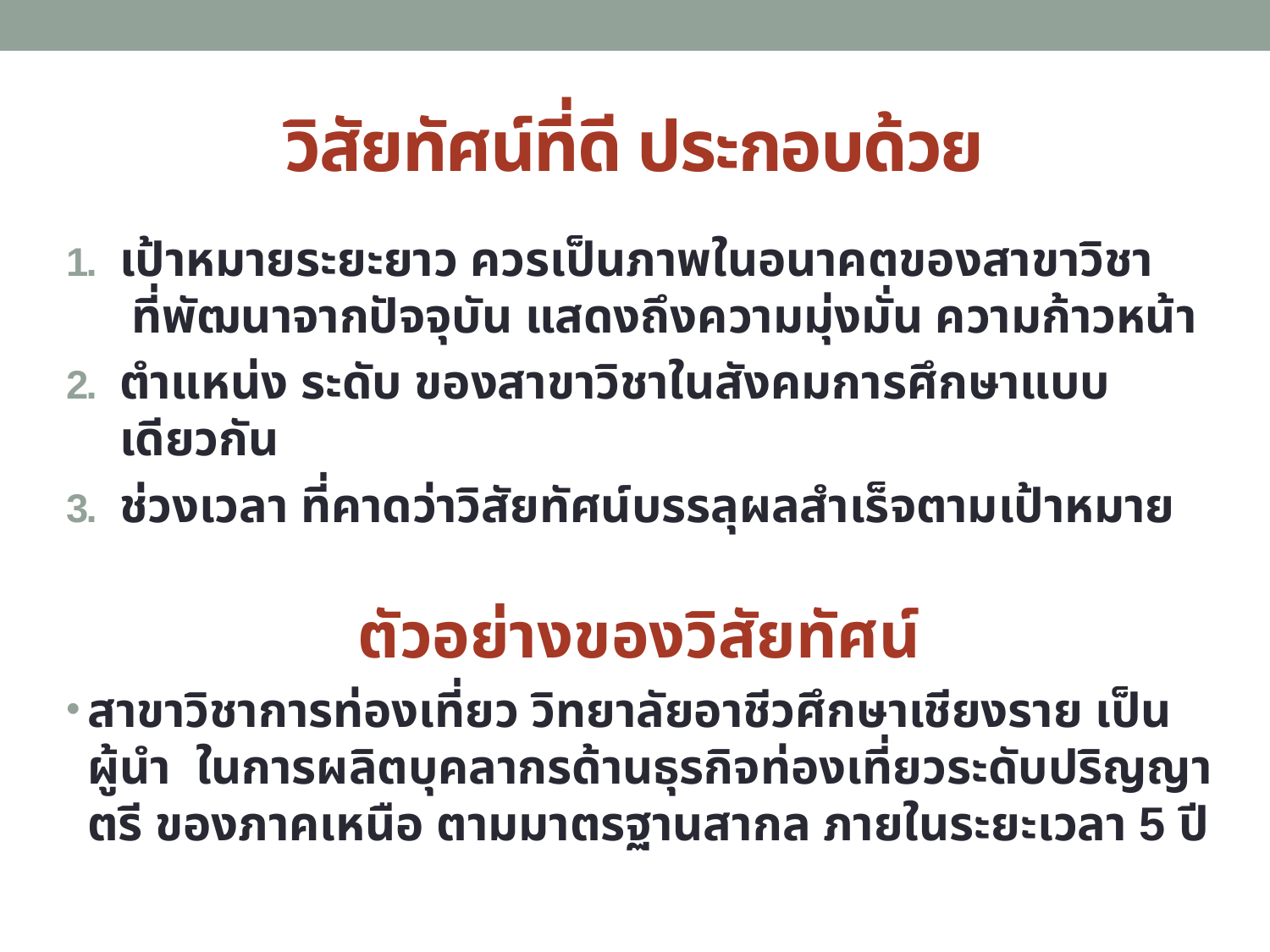

# วิสัยทัศน์ที่ดี ประกอบด้วย
เป้าหมายระยะยาว ควรเป็นภาพในอนาคตของสาขาวิชา      ที่พัฒนาจากปัจจุบัน แสดงถึงความมุ่งมั่น ความก้าวหน้า
ตำแหน่ง ระดับ ของสาขาวิชาในสังคมการศึกษาแบบเดียวกัน
ช่วงเวลา ที่คาดว่าวิสัยทัศน์บรรลุผลสำเร็จตามเป้าหมาย

ตัวอย่างของวิสัยทัศน์
สาขาวิชาการท่องเที่ยว วิทยาลัยอาชีวศึกษาเชียงราย เป็นผู้นำ  ในการผลิตบุคลากรด้านธุรกิจท่องเที่ยวระดับปริญญาตรี ของภาคเหนือ ตามมาตรฐานสากล ภายในระยะเวลา 5 ปี